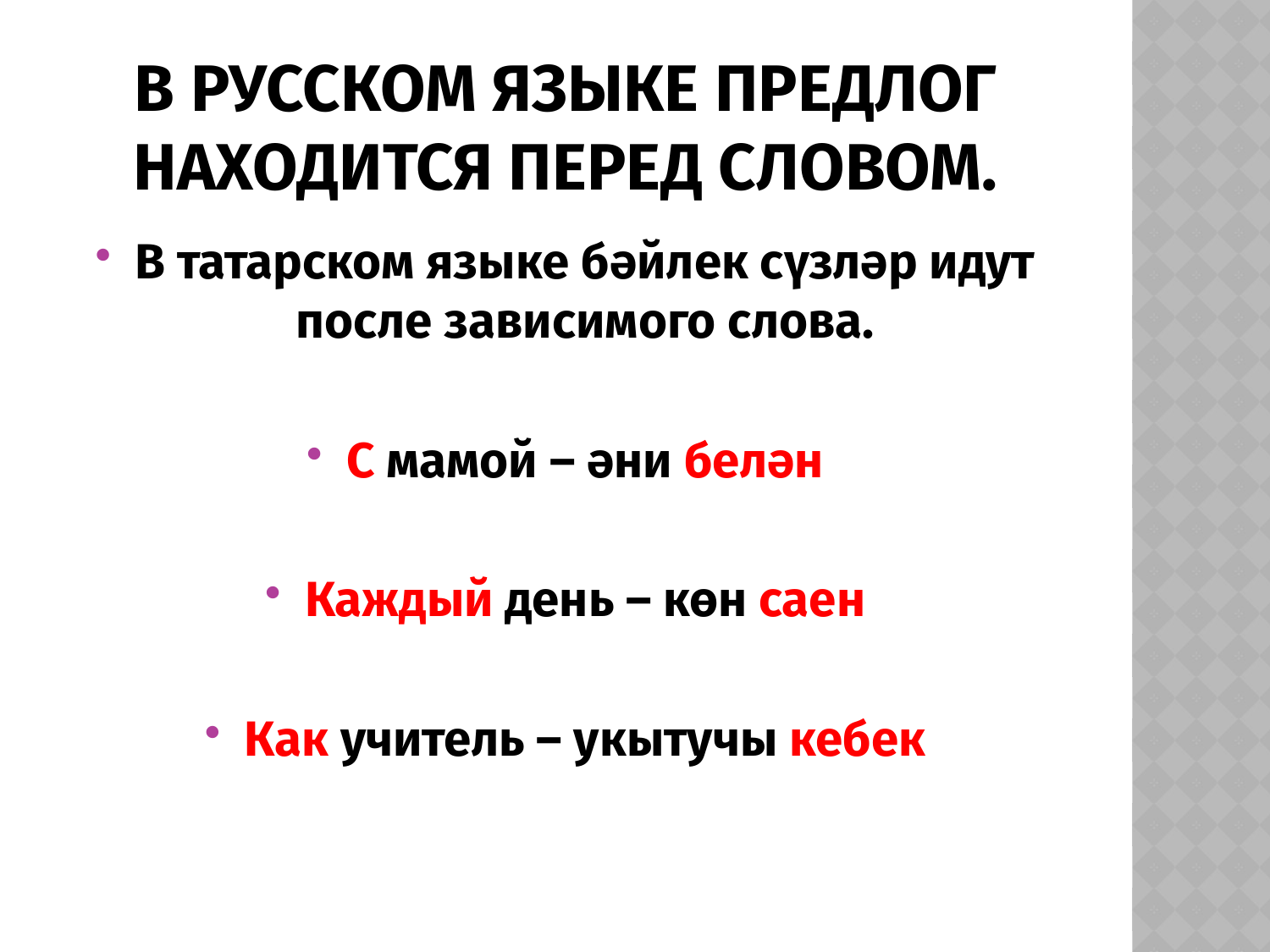

# В русском языке предлог находится перед словом.
В татарском языке бәйлек сүзләр идут после зависимого слова.

С мамой – әни белән

Каждый день – көн саен

Как учитель – укытучы кебек